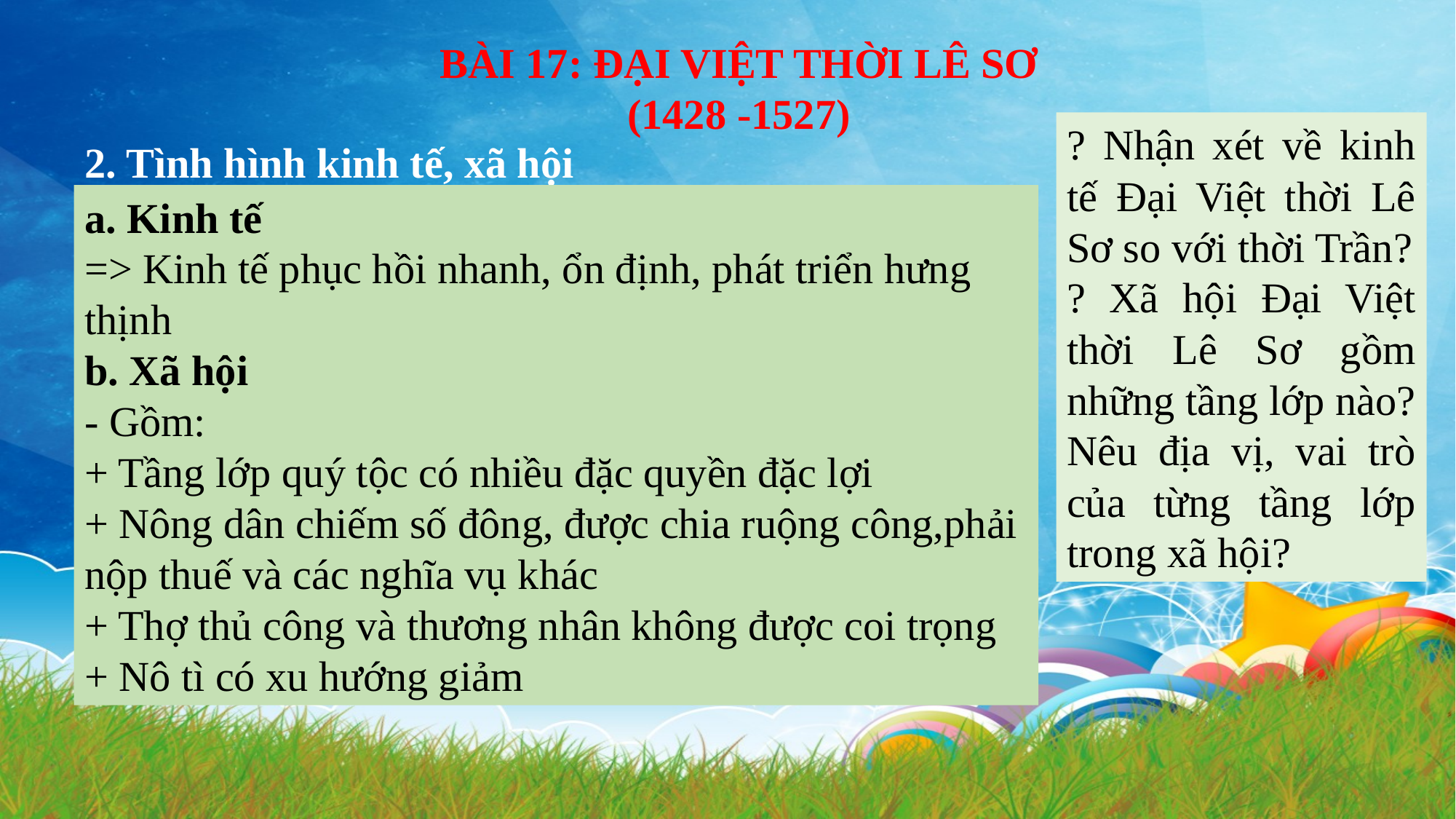

BÀI 17: ĐẠI VIỆT THỜI LÊ SƠ
(1428 -1527)
? Nhận xét về kinh tế Đại Việt thời Lê Sơ so với thời Trần?
? Xã hội Đại Việt thời Lê Sơ gồm những tầng lớp nào? Nêu địa vị, vai trò của từng tầng lớp trong xã hội?
2. Tình hình kinh tế, xã hội
a. Kinh tế
=> Kinh tế phục hồi nhanh, ổn định, phát triển hưng thịnh
b. Xã hội
- Gồm:
+ Tầng lớp quý tộc có nhiều đặc quyền đặc lợi
+ Nông dân chiếm số đông, được chia ruộng công,phải nộp thuế và các nghĩa vụ khác
+ Thợ thủ công và thương nhân không được coi trọng
+ Nô tì có xu hướng giảm